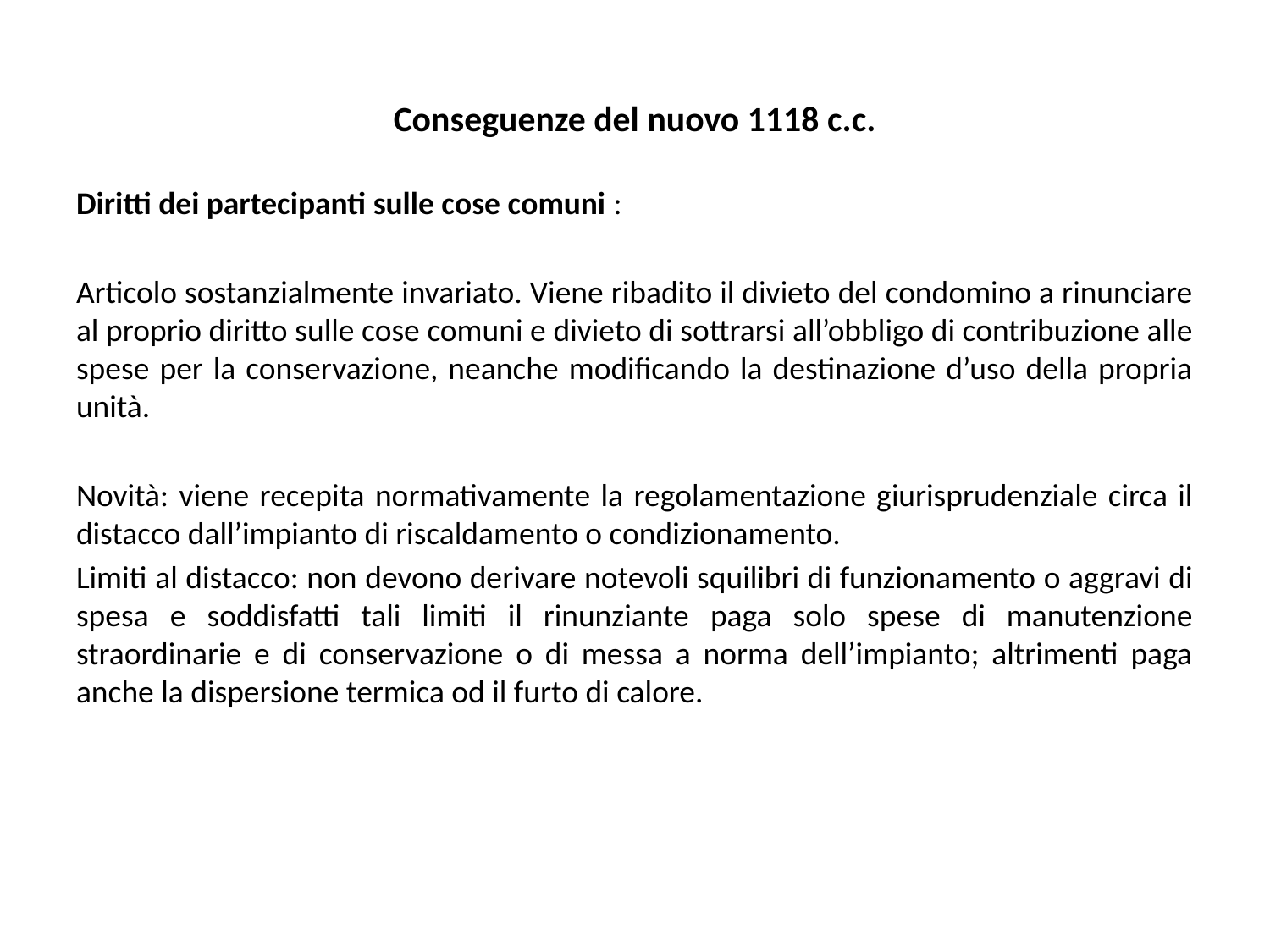

# Conseguenze del nuovo 1118 c.c.
Diritti dei partecipanti sulle cose comuni :

Articolo sostanzialmente invariato. Viene ribadito il divieto del condomino a rinunciare al proprio diritto sulle cose comuni e divieto di sottrarsi all’obbligo di contribuzione alle spese per la conservazione, neanche modificando la destinazione d’uso della propria unità.

Novità: viene recepita normativamente la regolamentazione giurisprudenziale circa il distacco dall’impianto di riscaldamento o condizionamento.
Limiti al distacco: non devono derivare notevoli squilibri di funzionamento o aggravi di spesa e soddisfatti tali limiti il rinunziante paga solo spese di manutenzione straordinarie e di conservazione o di messa a norma dell’impianto; altrimenti paga anche la dispersione termica od il furto di calore.